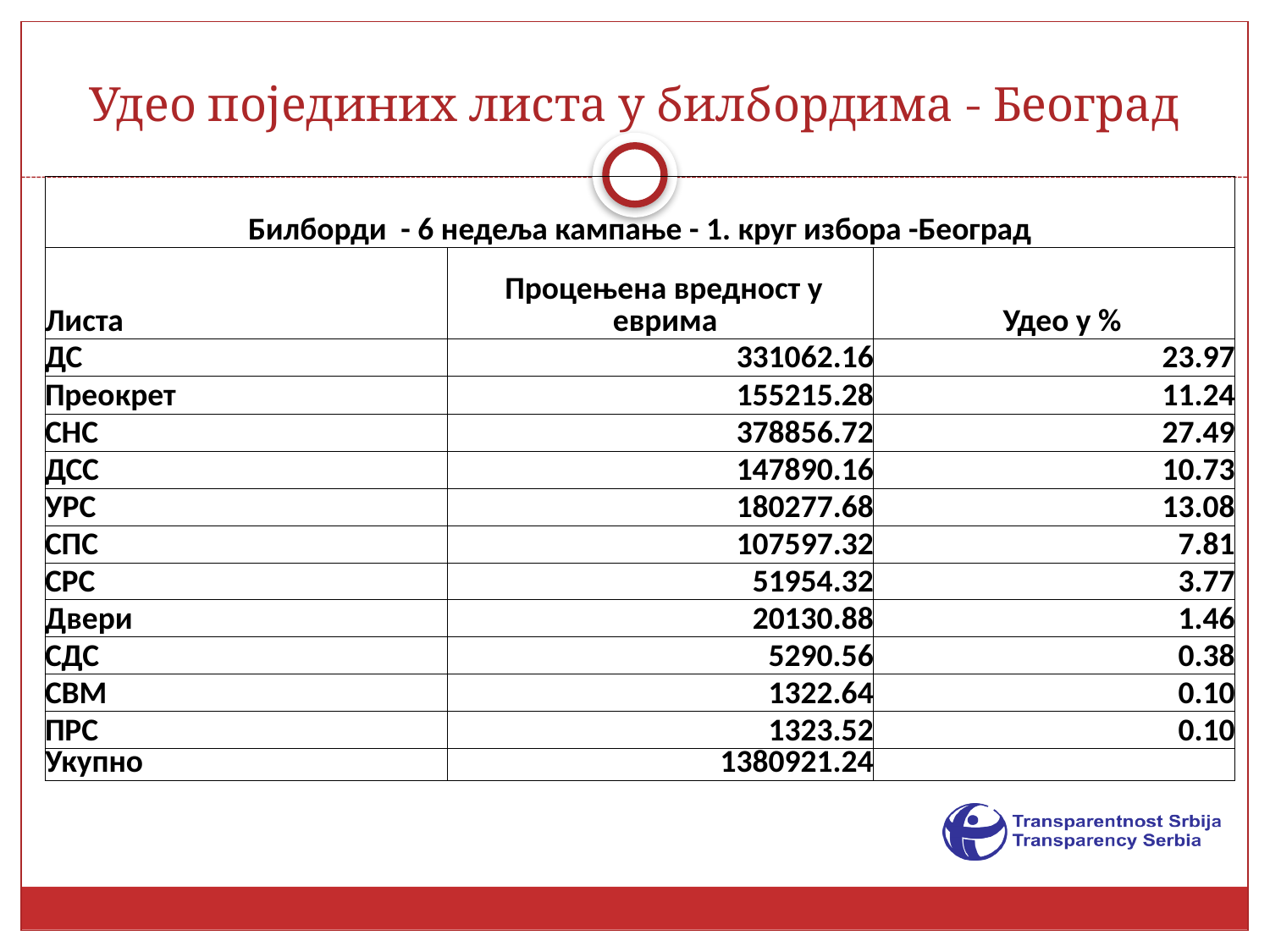

# Удео појединих листа у билбордима - Београд
| Билборди - 6 недеља кампање - 1. круг избора -Београд |  |  |
| --- | --- | --- |
| Листа | Процењена вредност у еврима | Удео у % |
| ДС | 331062.16 | 23.97 |
| Преокрет | 155215.28 | 11.24 |
| СНС | 378856.72 | 27.49 |
| ДСС | 147890.16 | 10.73 |
| УРС | 180277.68 | 13.08 |
| СПС | 107597.32 | 7.81 |
| СРС | 51954.32 | 3.77 |
| Двери | 20130.88 | 1.46 |
| СДС | 5290.56 | 0.38 |
| СВМ | 1322.64 | 0.10 |
| ПРС | 1323.52 | 0.10 |
| Укупно | 1380921.24 |  |